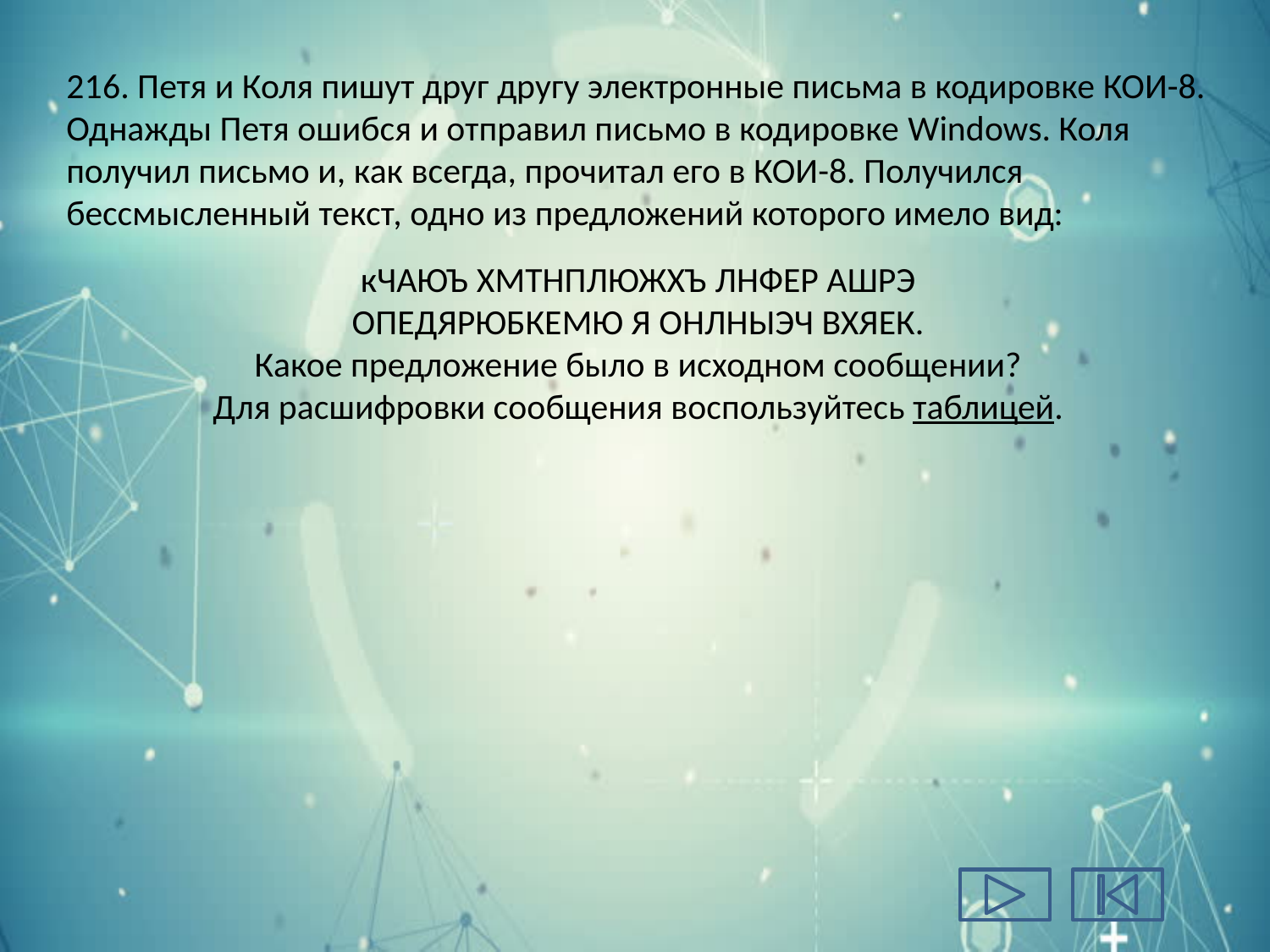

# 216. Петя и Коля пишут друг другу электронные письма в кодировке КОИ-8. Однажды Петя ошибся и отправил письмо в кодировке Windows. Коля получил письмо и, как всегда, прочитал его в КОИ-8. Получился бессмысленный текст, одно из предложений которого имело вид:
кЧАЮЪ ХМТНПЛЮЖХЪ ЛНФЕР АШРЭ
ОПЕДЯРЮБКЕМЮ Я ОНЛНЫЭЧ ВХЯЕК.
Какое предложение было в исходном сообщении?
Для расшифровки сообщения воспользуйтесь таблицей.